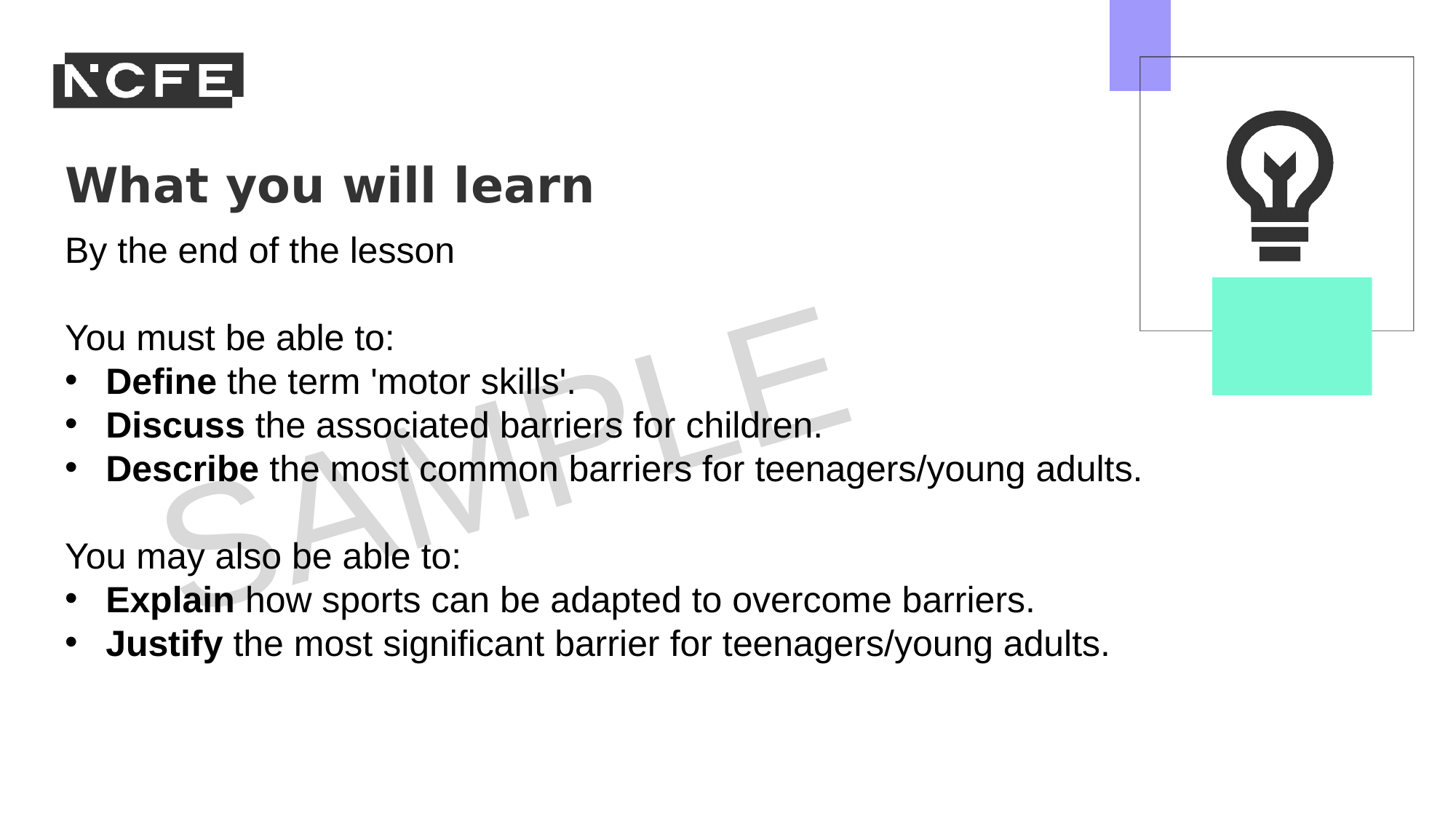

By the end of the lesson

You must be able to:
Define the term 'motor skills'.
Discuss the associated barriers for children.
Describe the most common barriers for teenagers/young adults.

You may also be able to:
Explain how sports can be adapted to overcome barriers.
Justify the most significant barrier for teenagers/young adults.